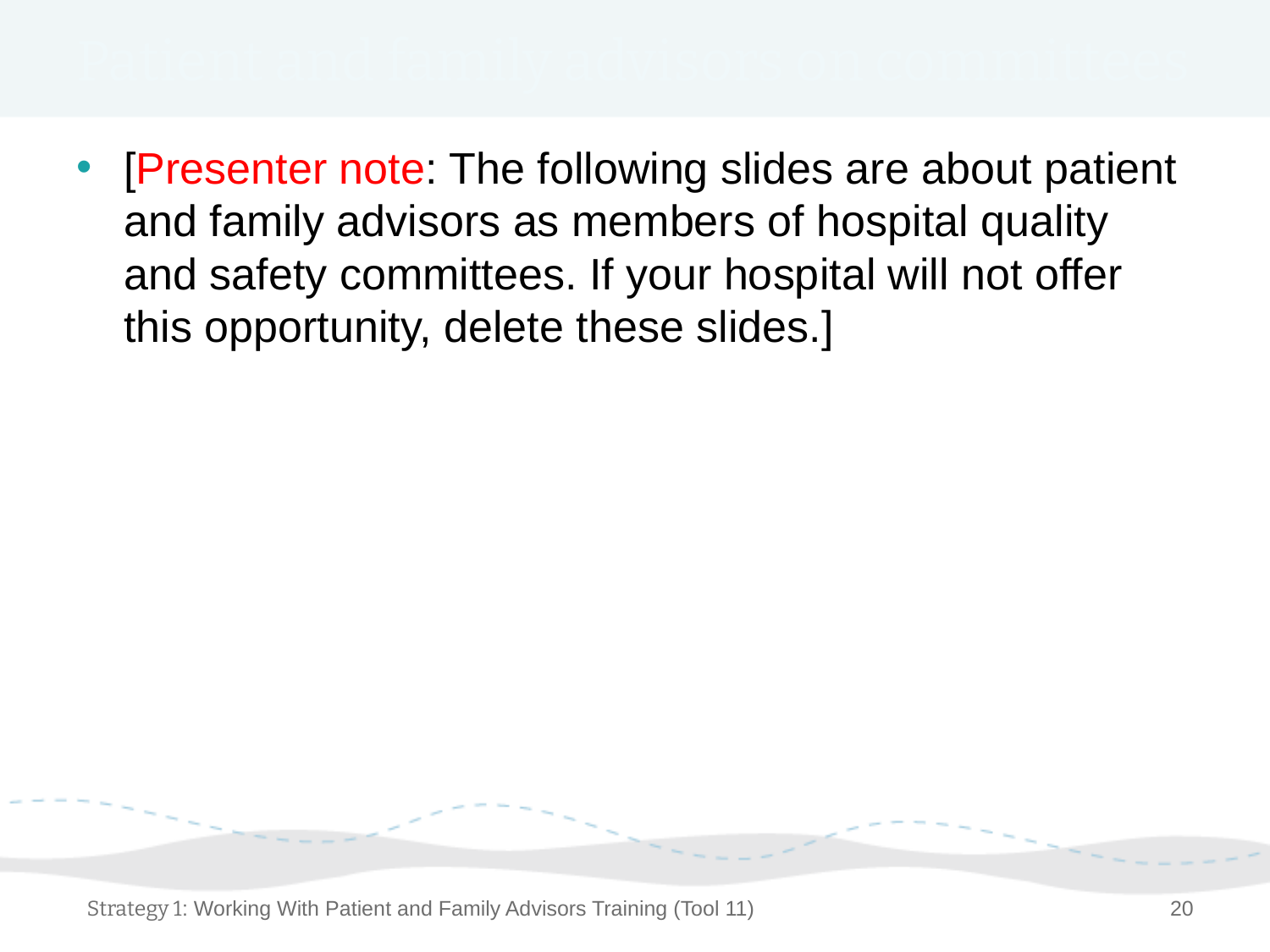

# Patient and family advisors on committees
[Presenter note: The following slides are about patient and family advisors as members of hospital quality and safety committees. If your hospital will not offer this opportunity, delete these slides.]
Strategy 1: Working With Patient and Family Advisors Training (Tool 11)
20